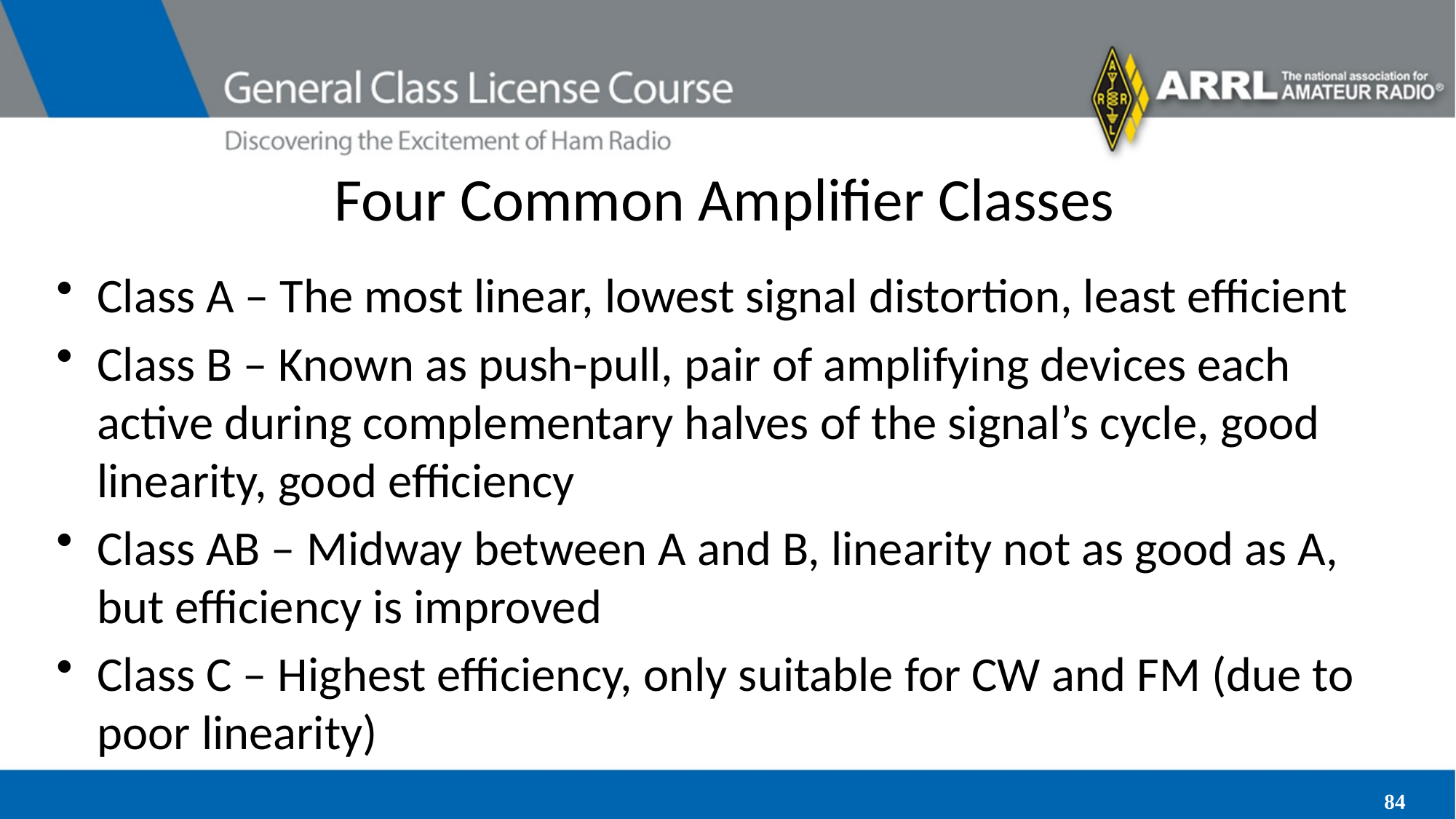

# Four Common Amplifier Classes
Class A – The most linear, lowest signal distortion, least efficient
Class B – Known as push-pull, pair of amplifying devices each active during complementary halves of the signal’s cycle, good linearity, good efficiency
Class AB – Midway between A and B, linearity not as good as A, but efficiency is improved
Class C – Highest efficiency, only suitable for CW and FM (due to poor linearity)